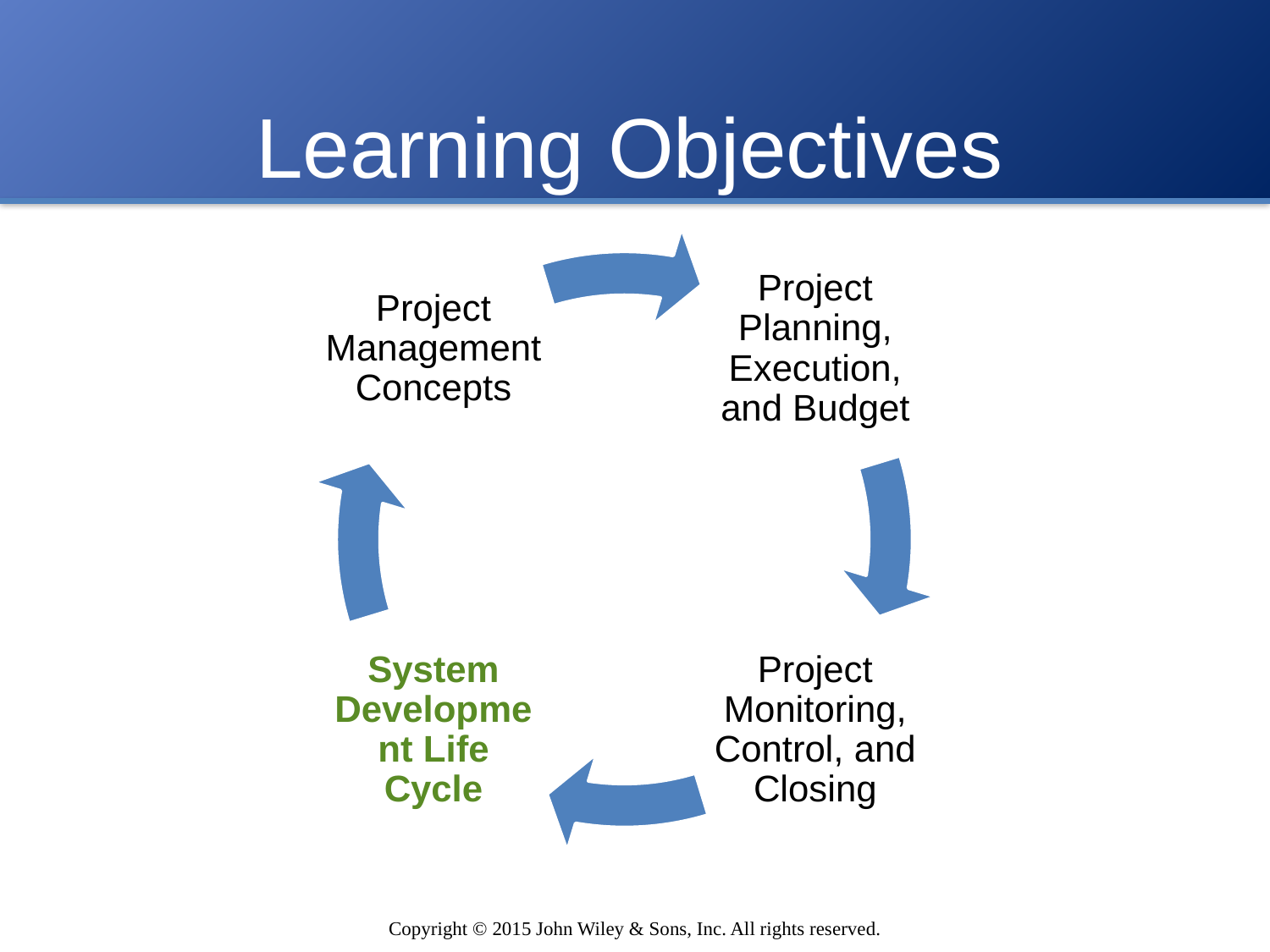

Project Planning, Execution, and Budget
Project Monitoring, Control, and Closing
System Development Life Cycle
Project Management Concepts